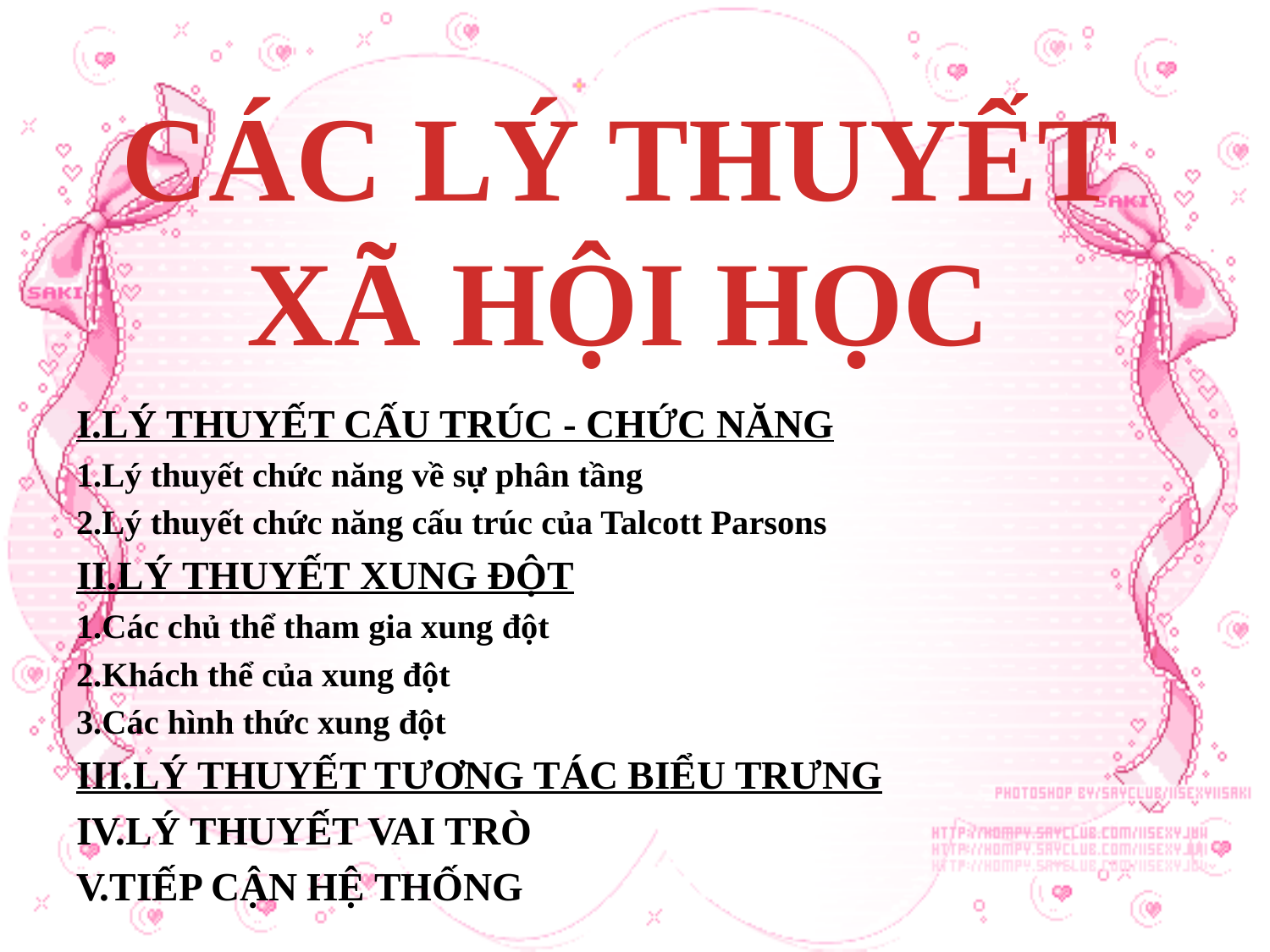

# CÁC LÝ THUYẾT XÃ HỘI HỌC
I.LÝ THUYẾT CẤU TRÚC - CHỨC NĂNG
1.Lý thuyết chức năng về sự phân tầng
2.Lý thuyết chức năng cấu trúc của Talcott Parsons
II.LÝ THUYẾT XUNG ĐỘT
1.Các chủ thể tham gia xung đột
2.Khách thể của xung đột
3.Các hình thức xung đột
III.LÝ THUYẾT TƯƠNG TÁC BIỂU TRƯNG
IV.LÝ THUYẾT VAI TRÒ
V.TIẾP CẬN HỆ THỐNG